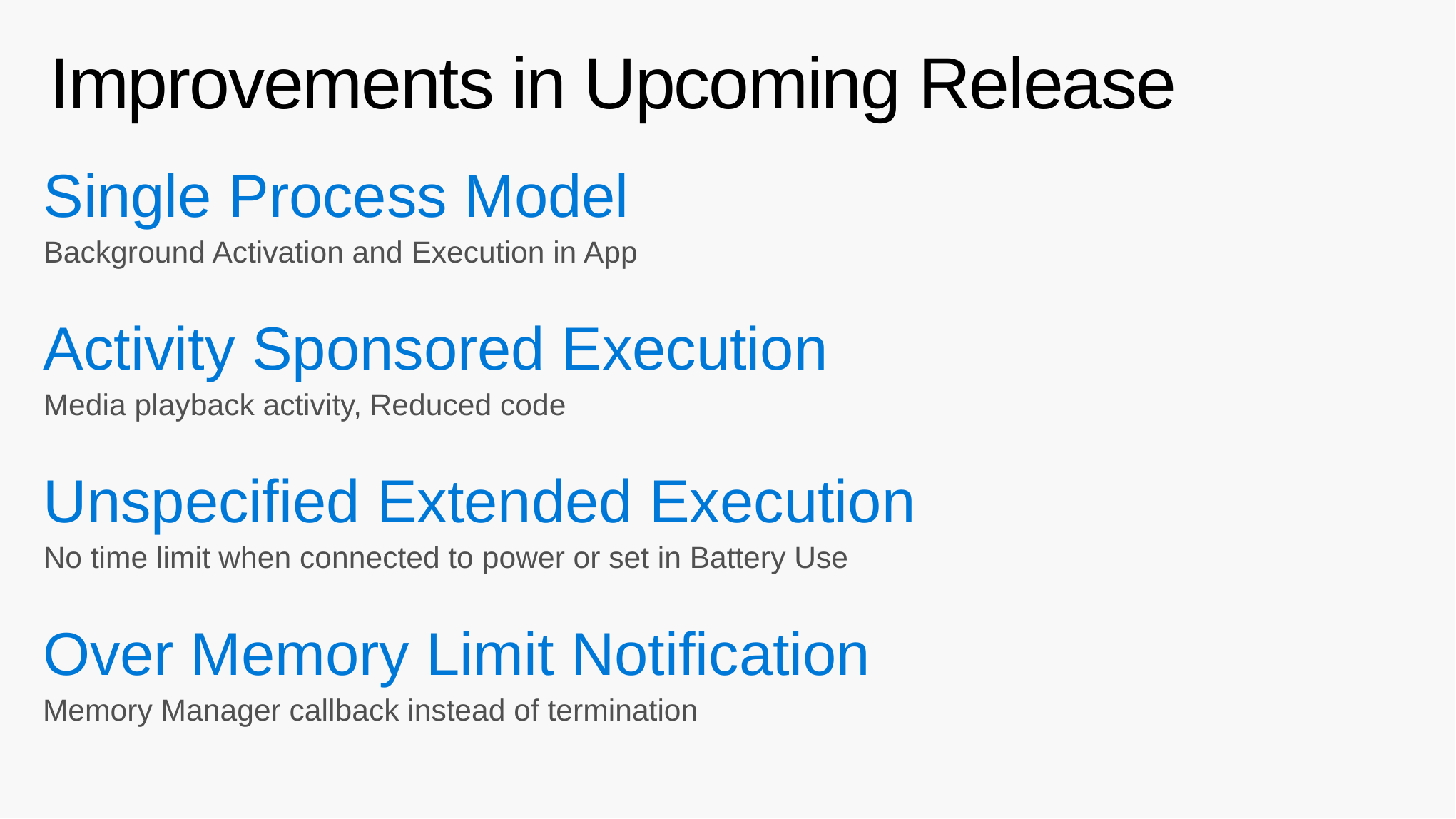

# Improvements in Upcoming Release
Single Process Model
Background Activation and Execution in App
Activity Sponsored Execution
Media playback activity, Reduced code
Unspecified Extended Execution
No time limit when connected to power or set in Battery Use
Over Memory Limit Notification
Memory Manager callback instead of termination